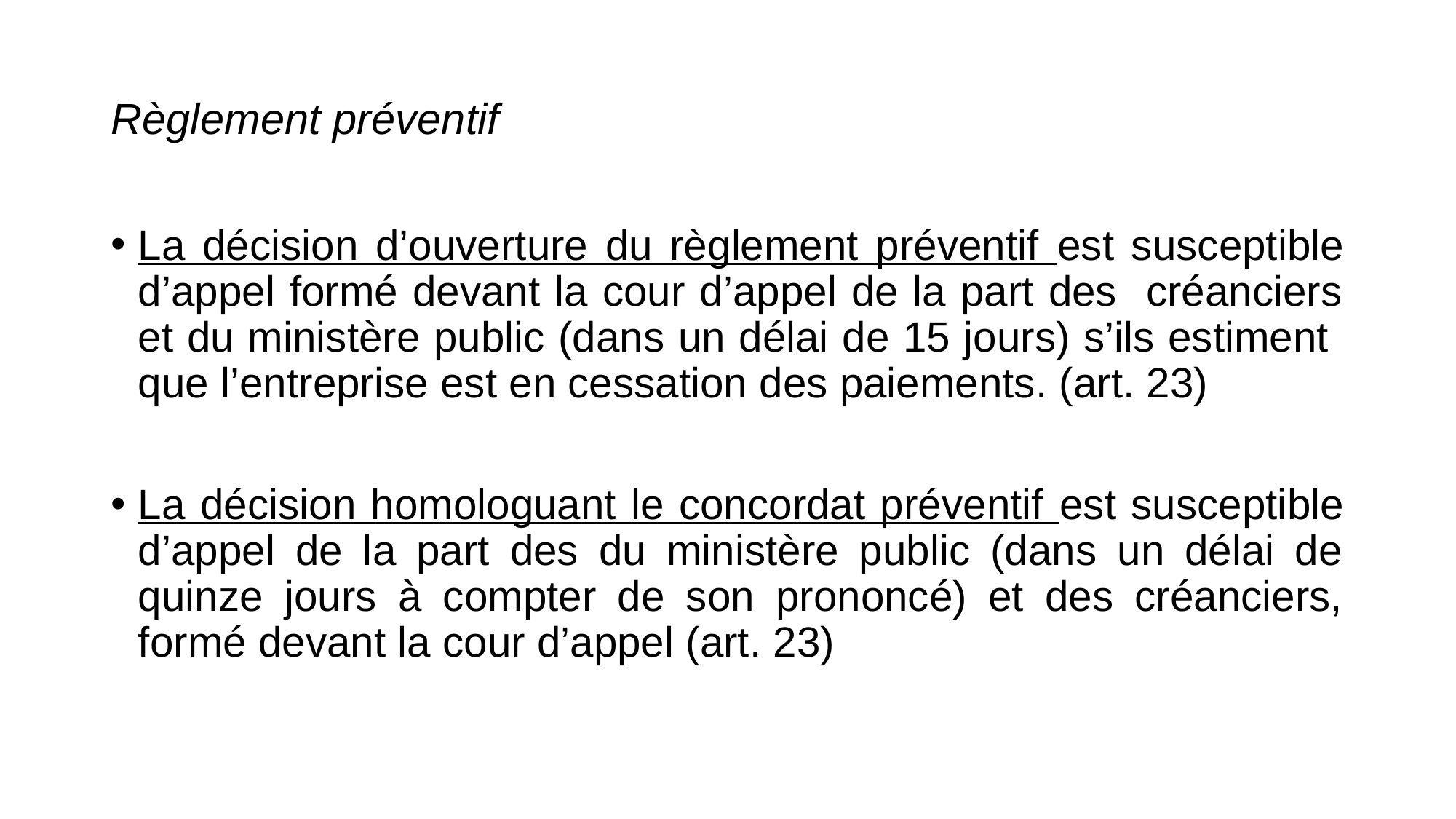

# Règlement préventif
La décision d’ouverture du règlement préventif est susceptible d’appel formé devant la cour d’appel de la part des  créanciers et du ministère public (dans un délai de 15 jours) s’ils estiment  que l’entreprise est en cessation des paiements. (art. 23)

La décision homologuant le concordat préventif est susceptible d’appel de la part des du ministère public (dans un délai de quinze jours à compter de son prononcé) et des créanciers, formé devant la cour d’appel (art. 23)